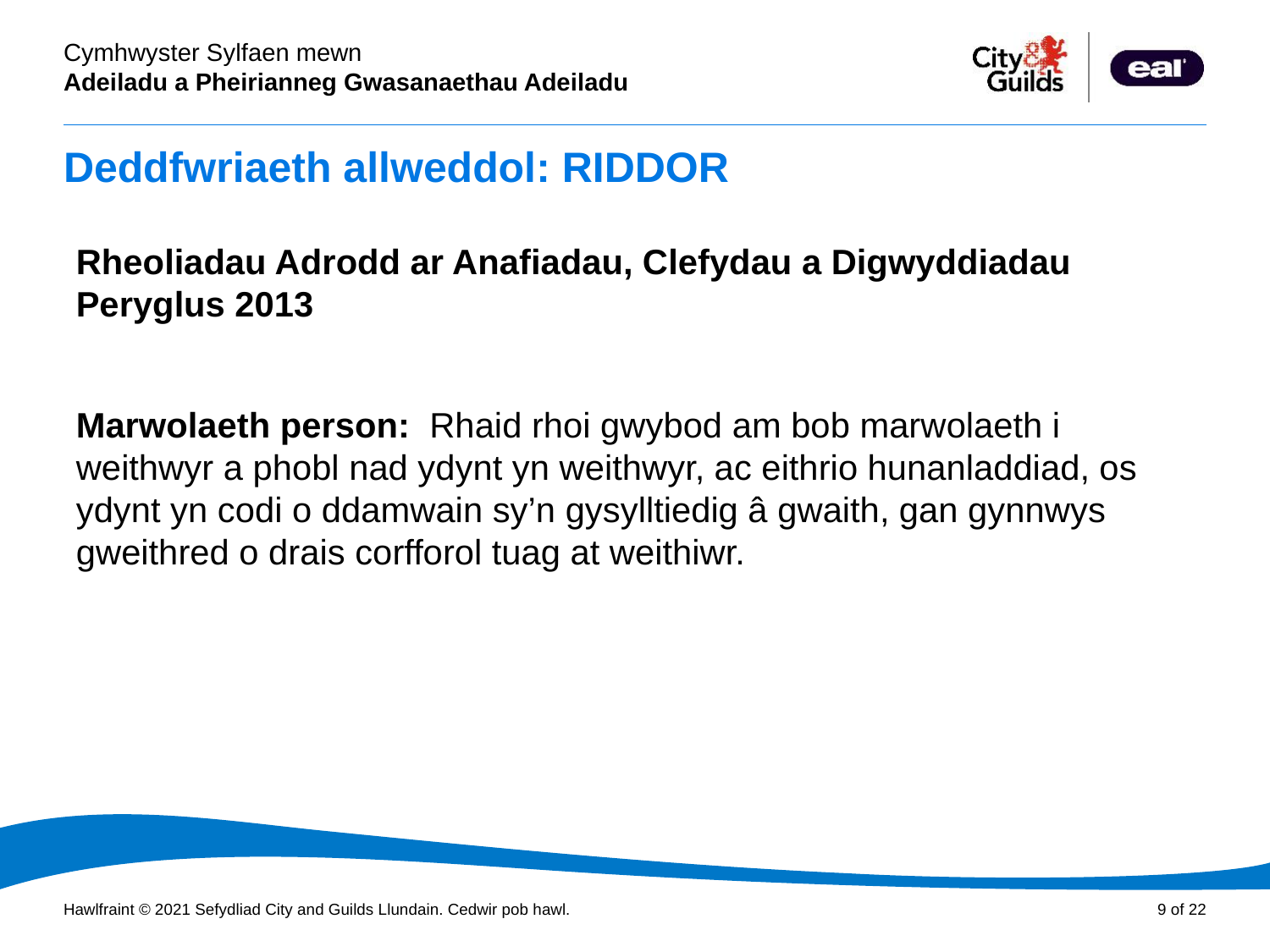

# Deddfwriaeth allweddol: RIDDOR
Rheoliadau Adrodd ar Anafiadau, Clefydau a Digwyddiadau Peryglus 2013
Marwolaeth person:  Rhaid rhoi gwybod am bob marwolaeth i weithwyr a phobl nad ydynt yn weithwyr, ac eithrio hunanladdiad, os ydynt yn codi o ddamwain sy’n gysylltiedig â gwaith, gan gynnwys gweithred o drais corfforol tuag at weithiwr.